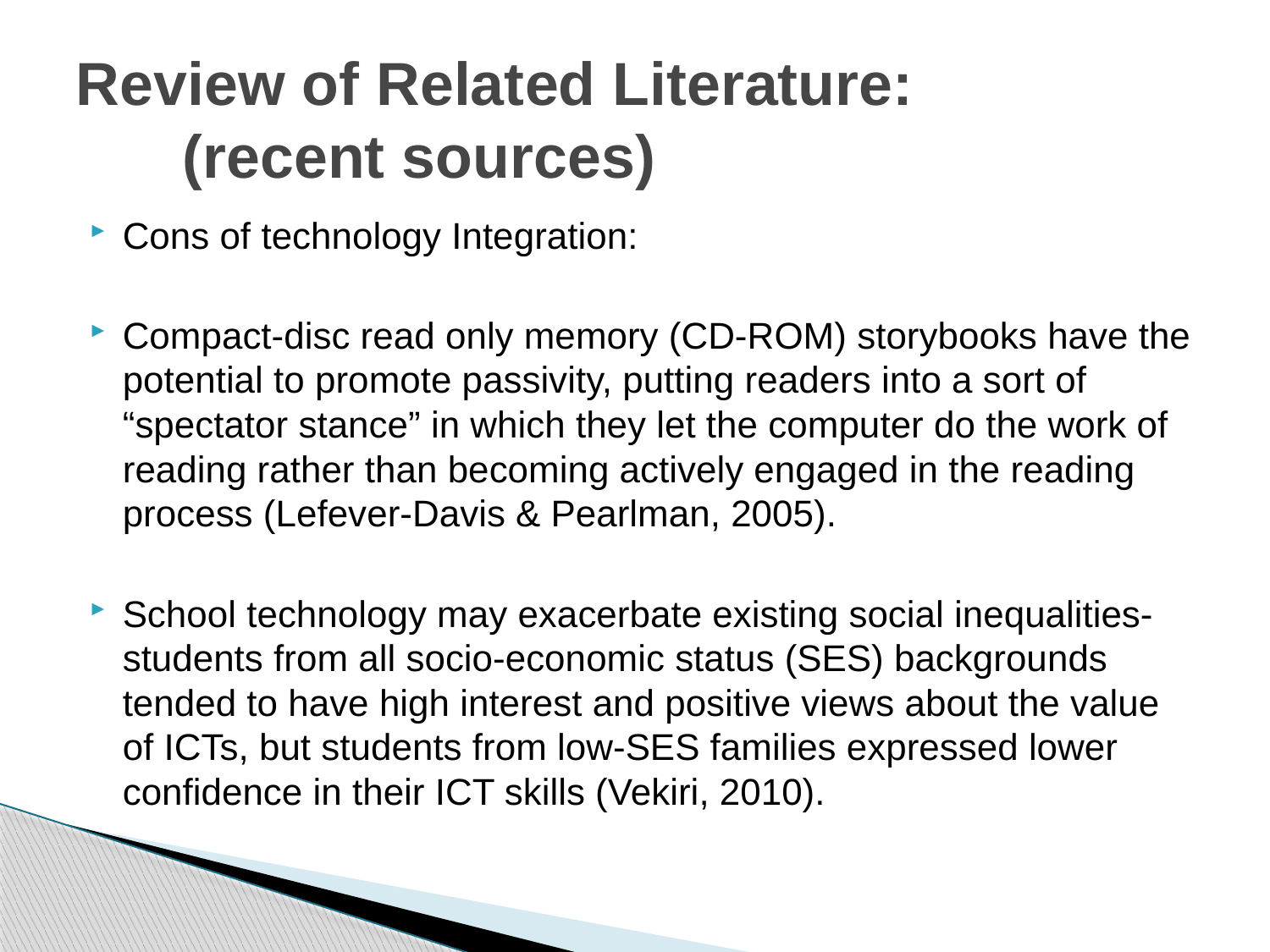

# Review of Related Literature: (recent sources)
Cons of technology Integration:

Compact-disc read only memory (CD-ROM) storybooks have the potential to promote passivity, putting readers into a sort of “spectator stance” in which they let the computer do the work of reading rather than becoming actively engaged in the reading process (Lefever-Davis & Pearlman, 2005).

School technology may exacerbate existing social inequalities- students from all socio-economic status (SES) backgrounds tended to have high interest and positive views about the value of ICTs, but students from low-SES families expressed lower confidence in their ICT skills (Vekiri, 2010).